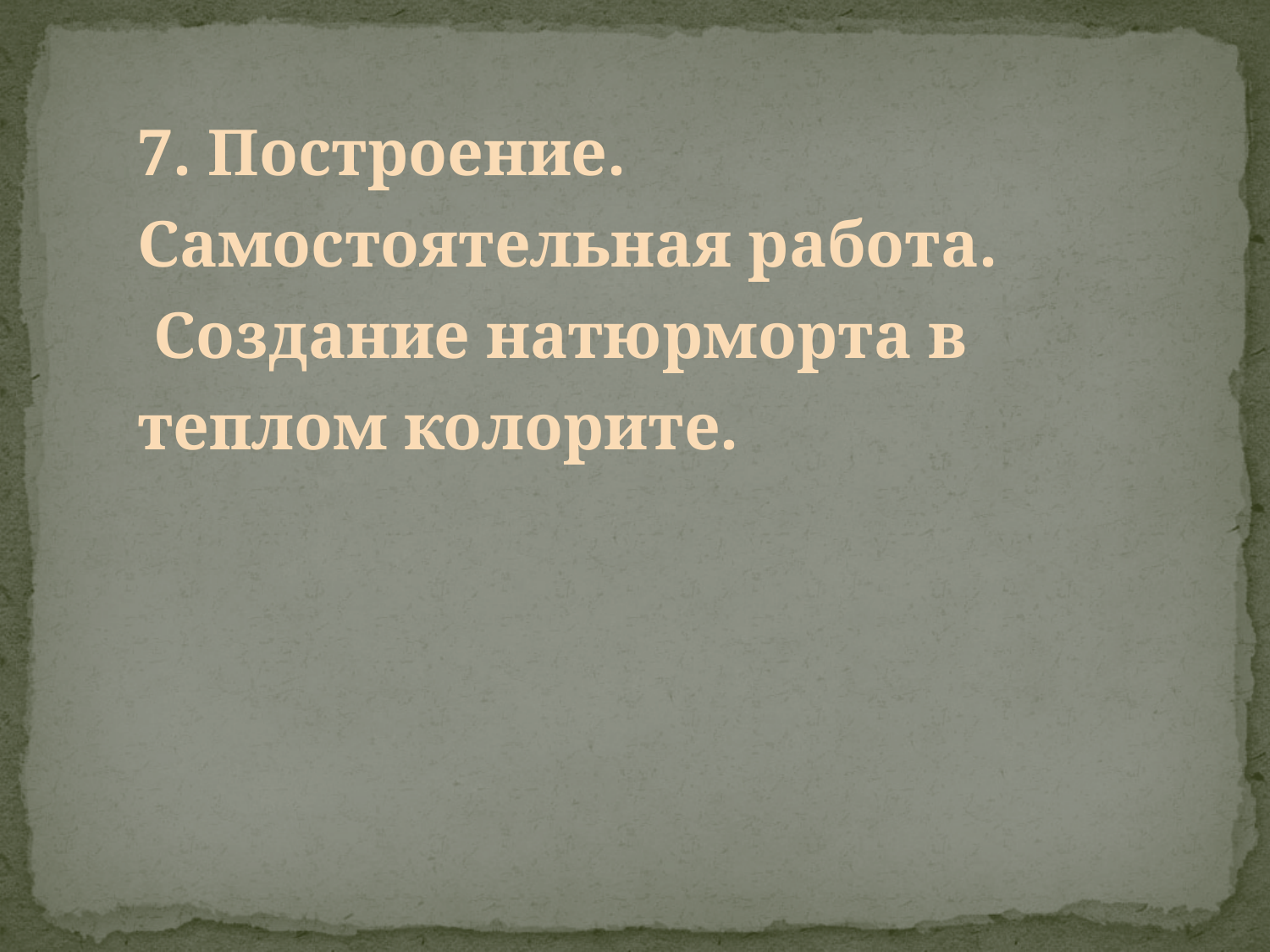

7. Построение.
Самостоятельная работа.
 Создание натюрморта в теплом колорите.